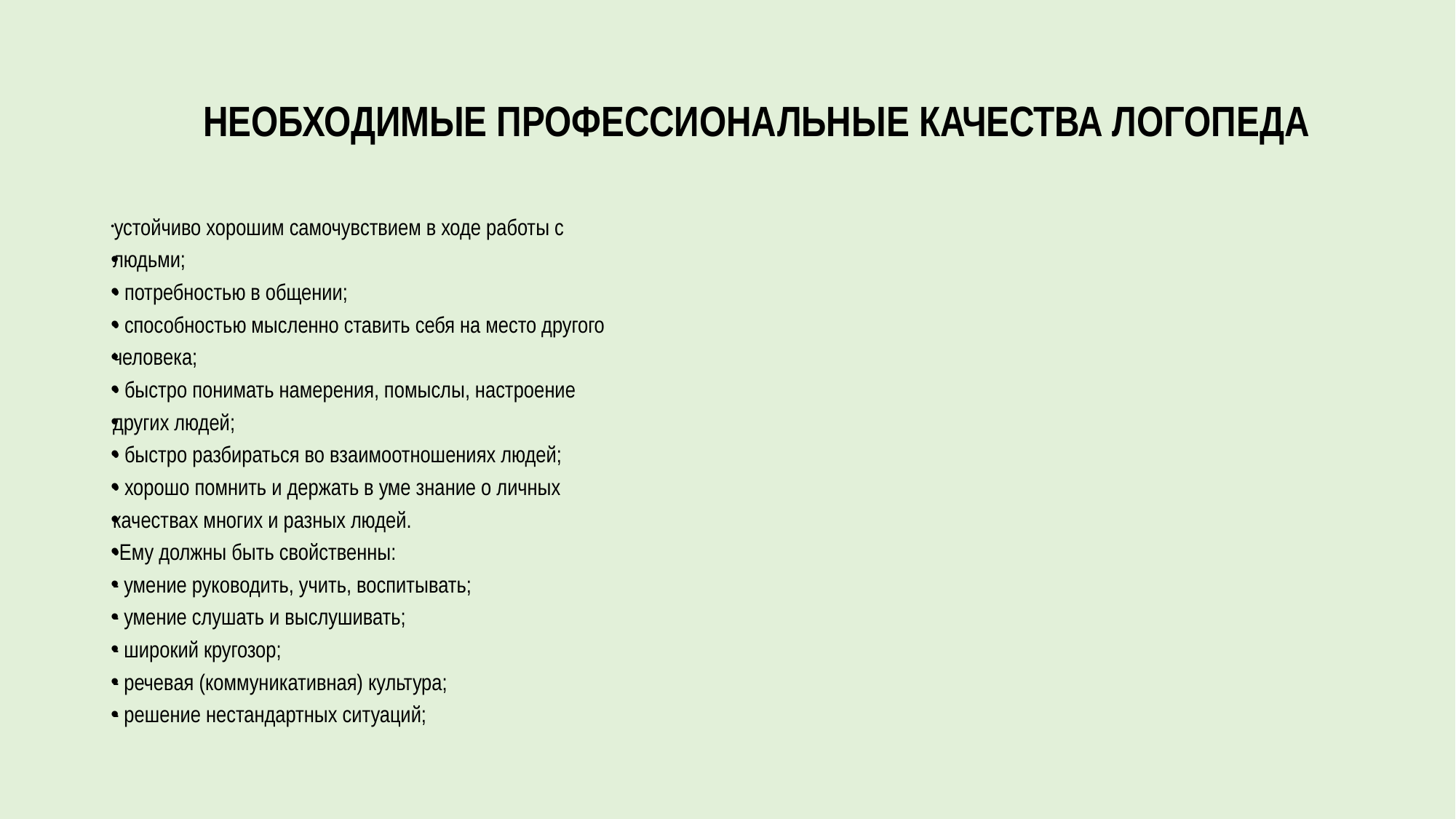

# НЕОБХОДИМЫЕ ПРОФЕССИОНАЛЬНЫЕ КАЧЕСТВА ЛОГОПЕДА
 устойчиво хорошим самочувствием в ходе работы с
людьми;
• потребностью в общении;
• способностью мысленно ставить себя на место другого
человека;
• быстро понимать намерения, помыслы, настроение
других людей;
• быстро разбираться во взаимоотношениях людей;
• хорошо помнить и держать в уме знание о личных
качествах многих и разных людей.
•Ему должны быть свойственны:
- умение руководить, учить, воспитывать;
- умение слушать и выслушивать;
- широкий кругозор;
- речевая (коммуникативная) культура;
- решение нестандартных ситуаций;